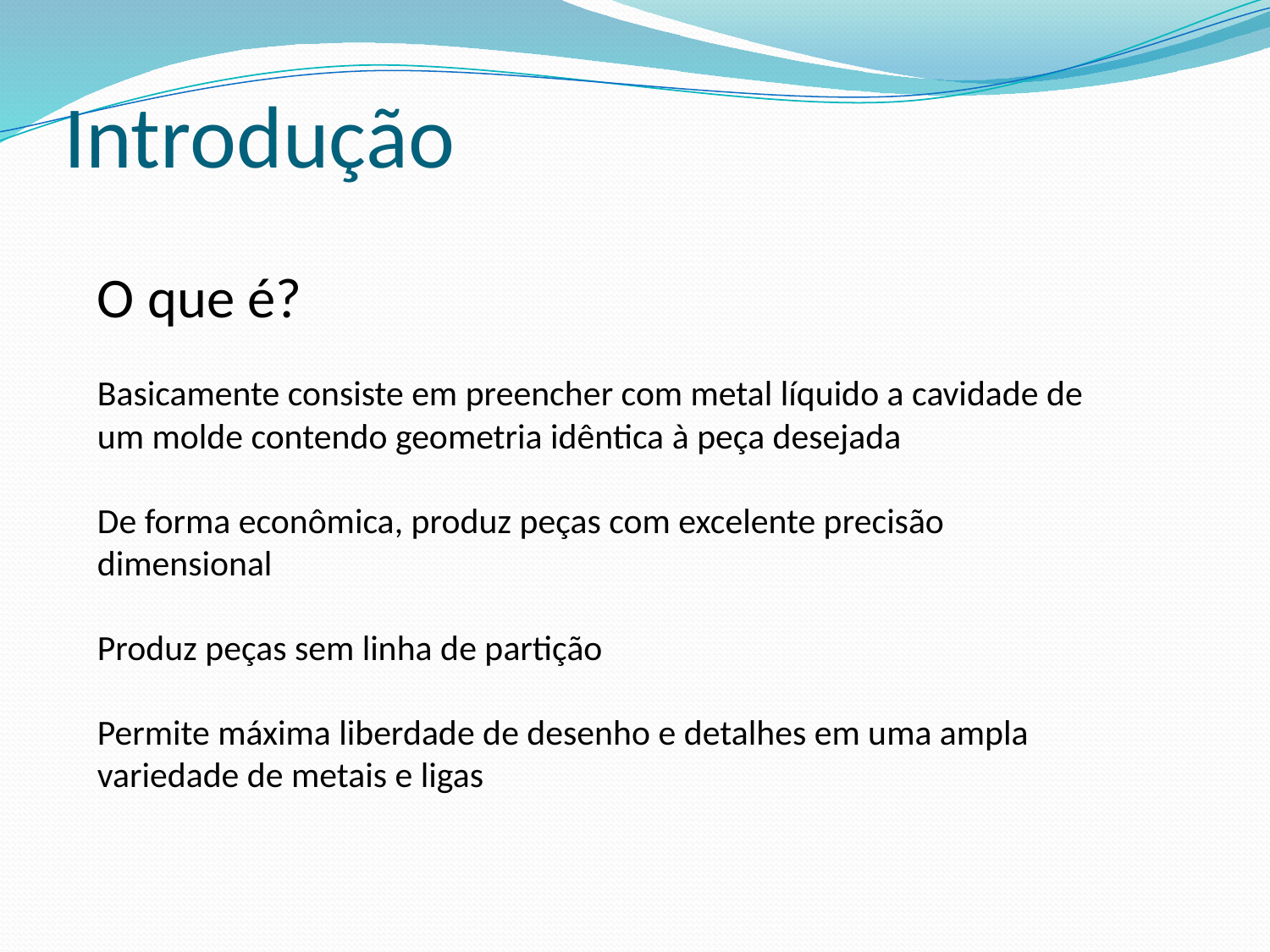

# Introdução
O que é?

Basicamente consiste em preencher com metal líquido a cavidade de um molde contendo geometria idêntica à peça desejada

De forma econômica, produz peças com excelente precisão dimensional

Produz peças sem linha de partição

Permite máxima liberdade de desenho e detalhes em uma ampla variedade de metais e ligas